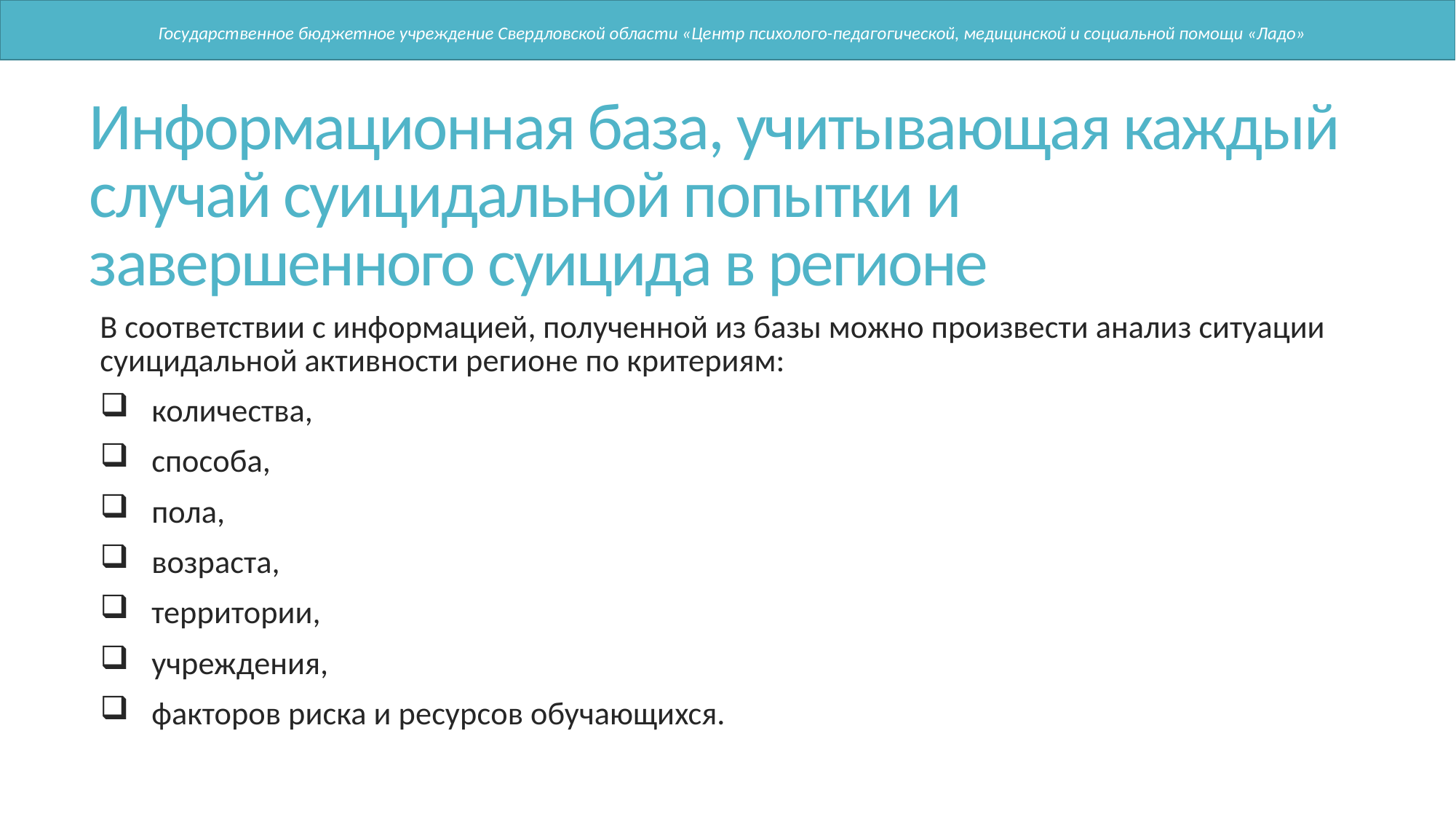

Государственное бюджетное учреждение Свердловской области «Центр психолого-педагогической, медицинской и социальной помощи «Ладо»
# Информационная база, учитывающая каждый случай суицидальной попытки и завершенного суицида в регионе
В соответствии с информацией, полученной из базы можно произвести анализ ситуации суицидальной активности регионе по критериям:
количества,
способа,
пола,
возраста,
территории,
учреждения,
факторов риска и ресурсов обучающихся.